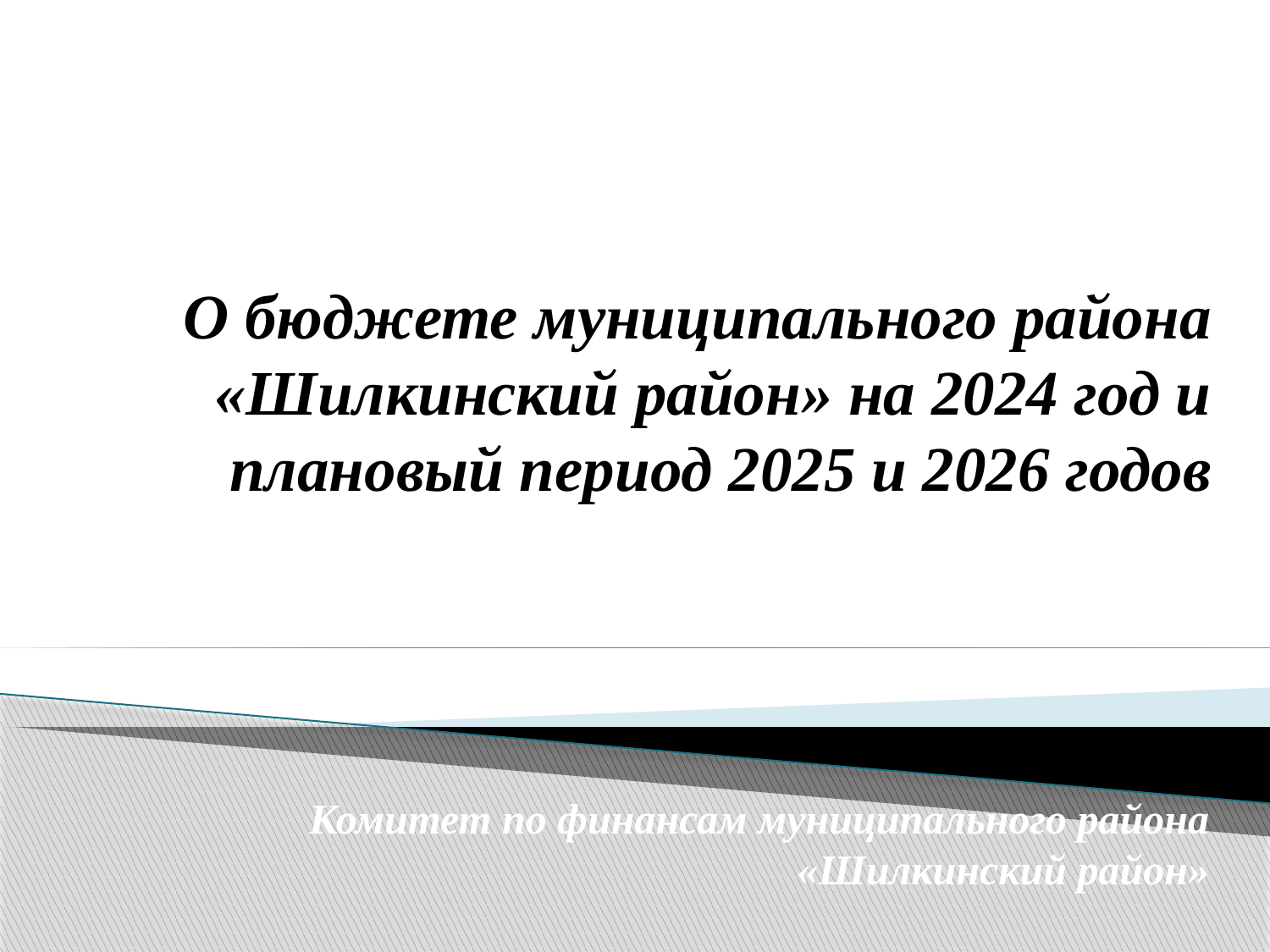

# О бюджете муниципального района «Шилкинский район» на 2024 год и плановый период 2025 и 2026 годов
Комитет по финансам муниципального района «Шилкинский район»